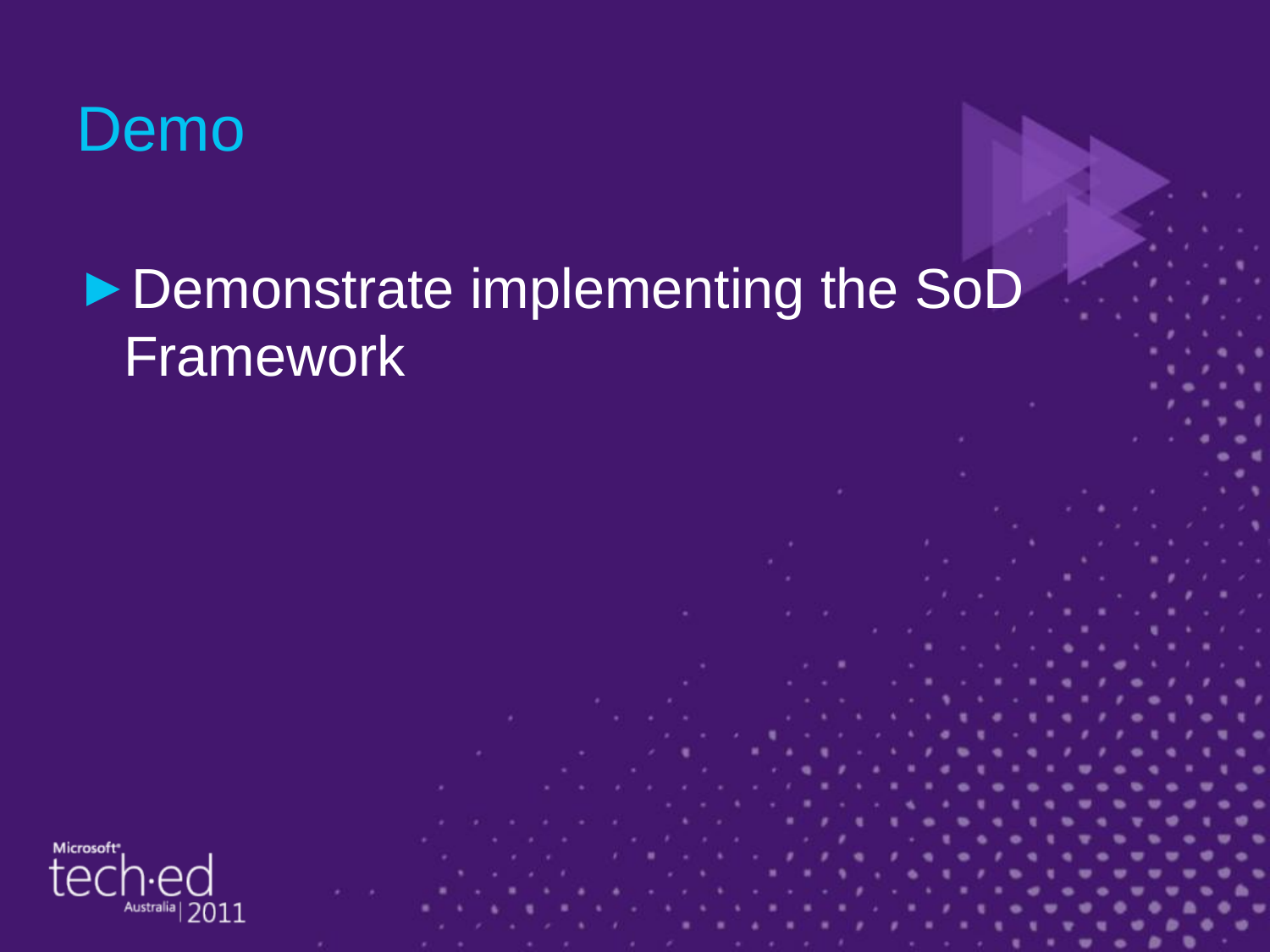

# Demo
Demonstrate implementing the SoD Framework